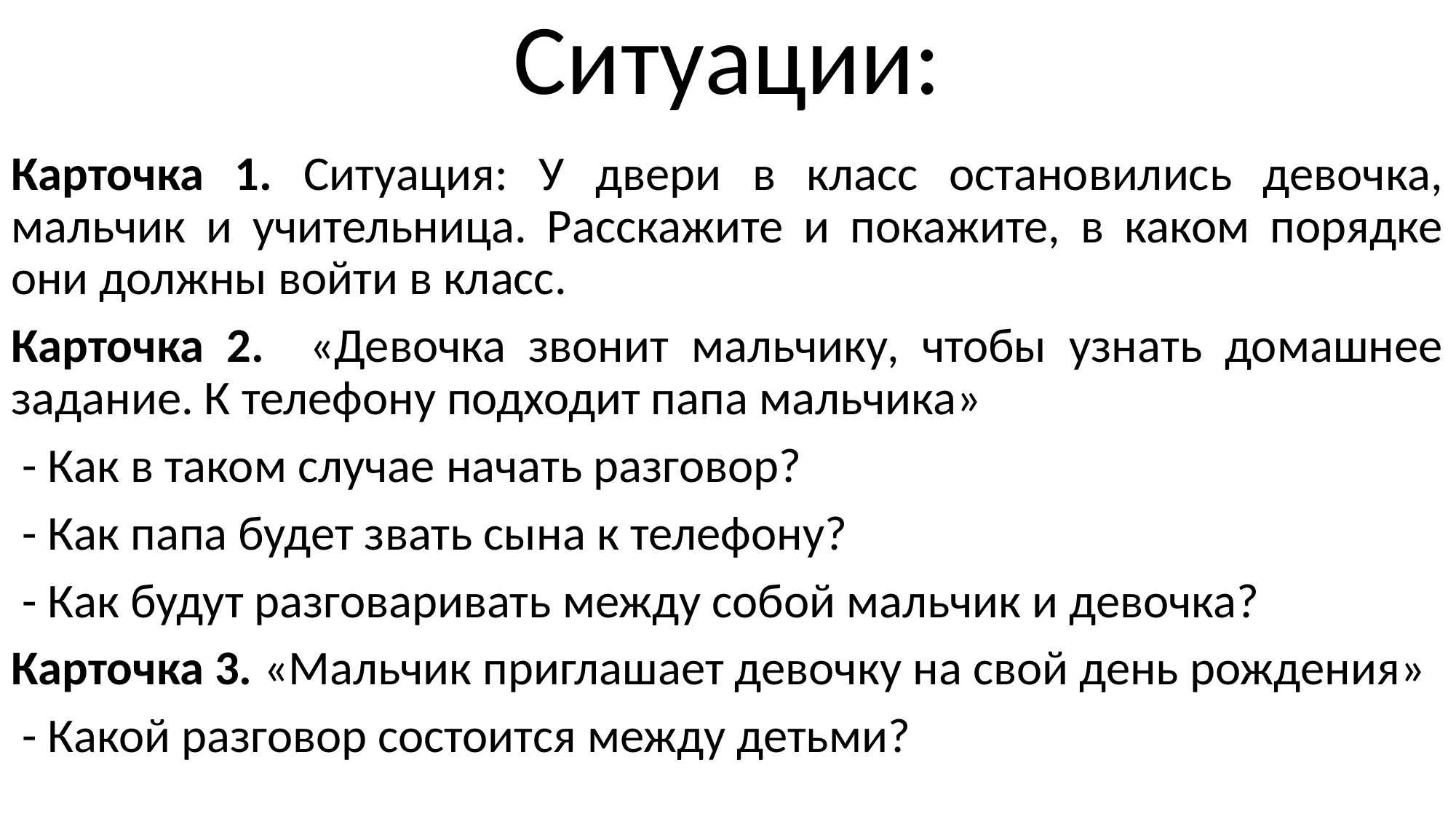

# Ситуации:
Карточка 1. Ситуация: У двери в класс остановились девочка, мальчик и учительница. Расскажите и покажите, в каком порядке они должны войти в класс.
Карточка 2.  «Девочка звонит мальчику, чтобы узнать домашнее задание. К телефону подходит папа мальчика»
 - Как в таком случае начать разговор?
 - Как папа будет звать сына к телефону?
 - Как будут разговаривать между собой мальчик и девочка?
Карточка 3. «Мальчик приглашает девочку на свой день рождения»
 - Какой разговор состоится между детьми?